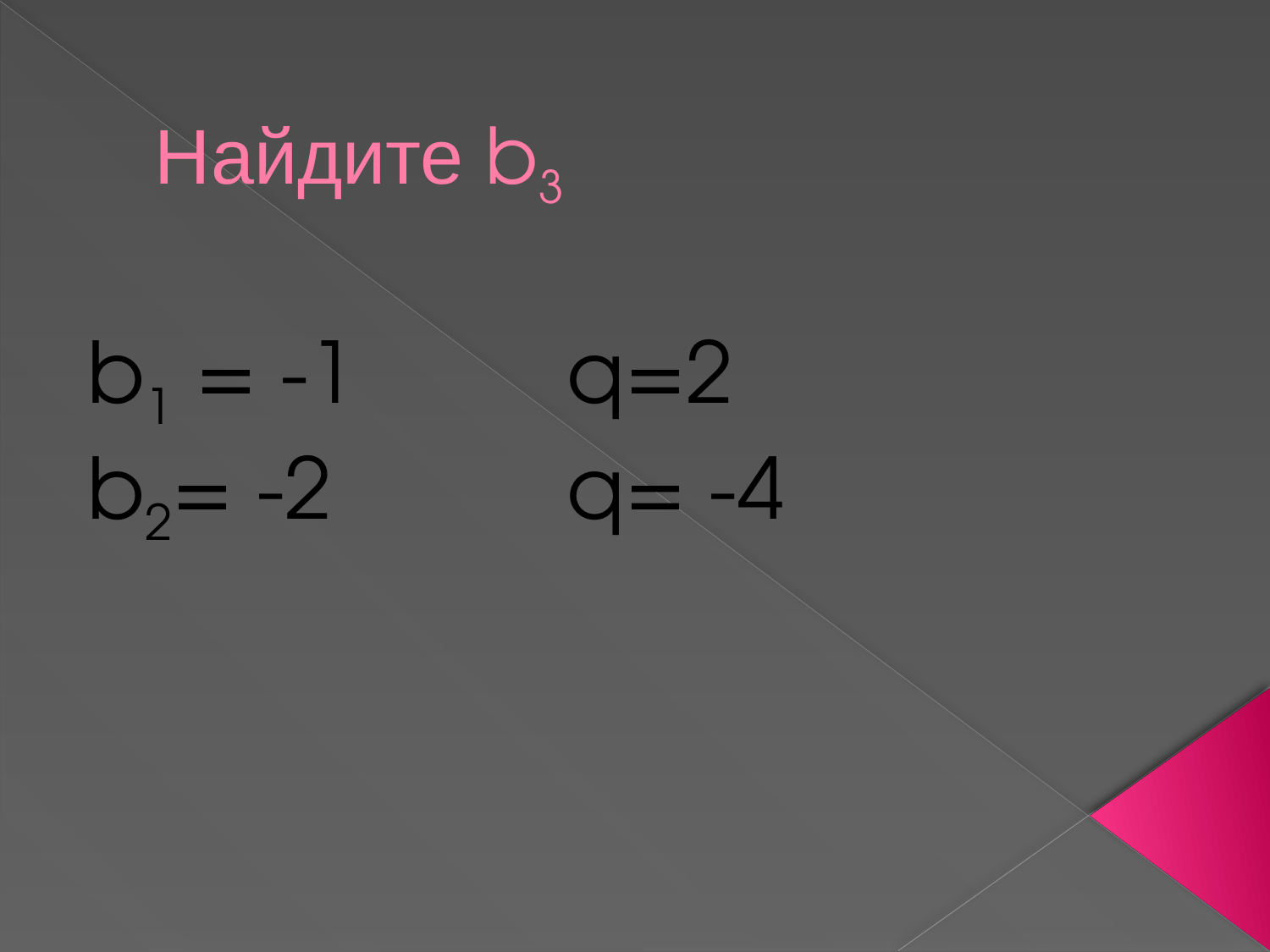

# Найдите b3
b1 = -1         q=2
b2= -2          q= -4